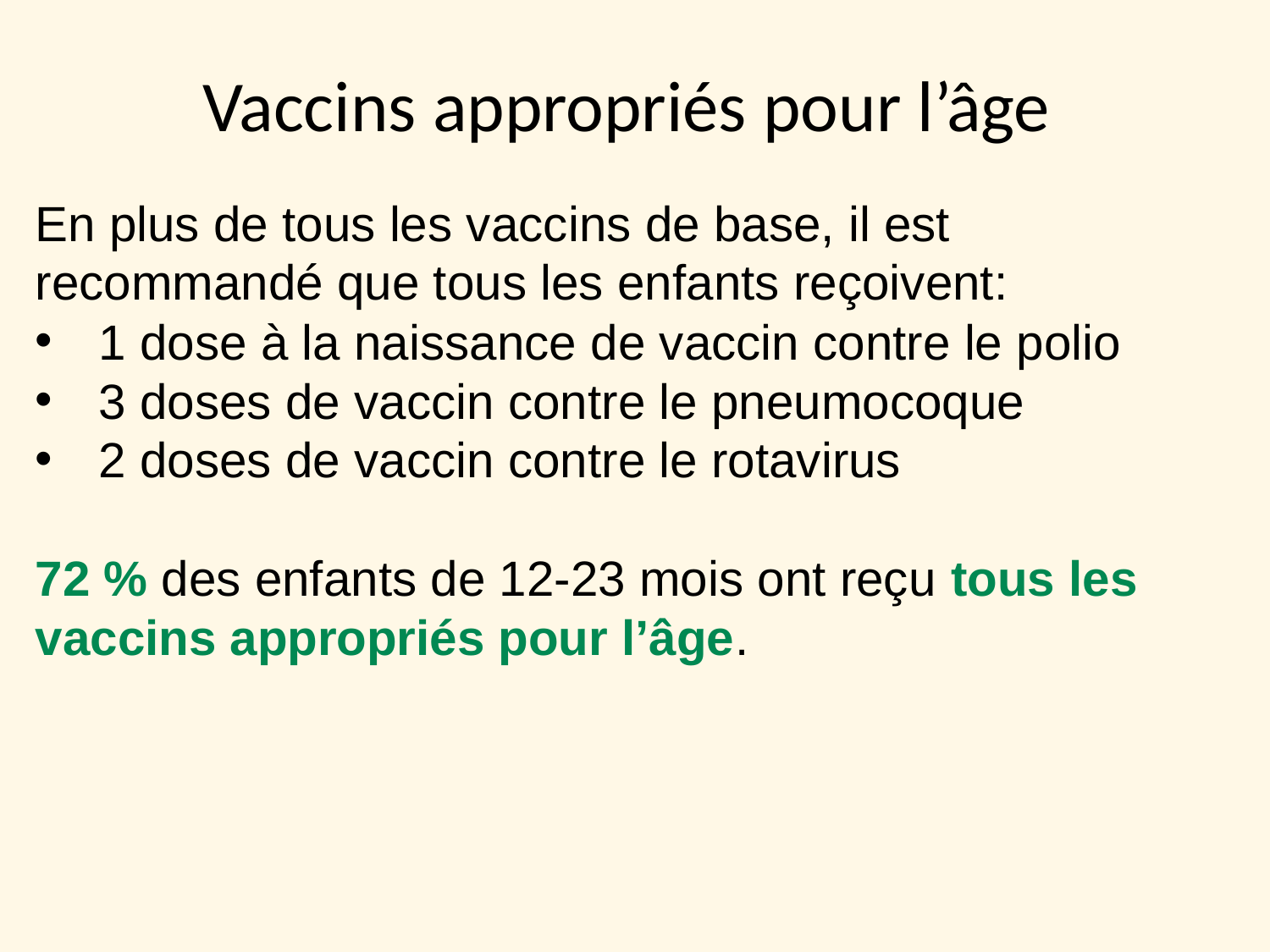

Vaccins appropriés pour l’âge
En plus de tous les vaccins de base, il est recommandé que tous les enfants reçoivent:
1 dose à la naissance de vaccin contre le polio
3 doses de vaccin contre le pneumocoque
2 doses de vaccin contre le rotavirus

72 % des enfants de 12-23 mois ont reçu tous les vaccins appropriés pour l’âge.